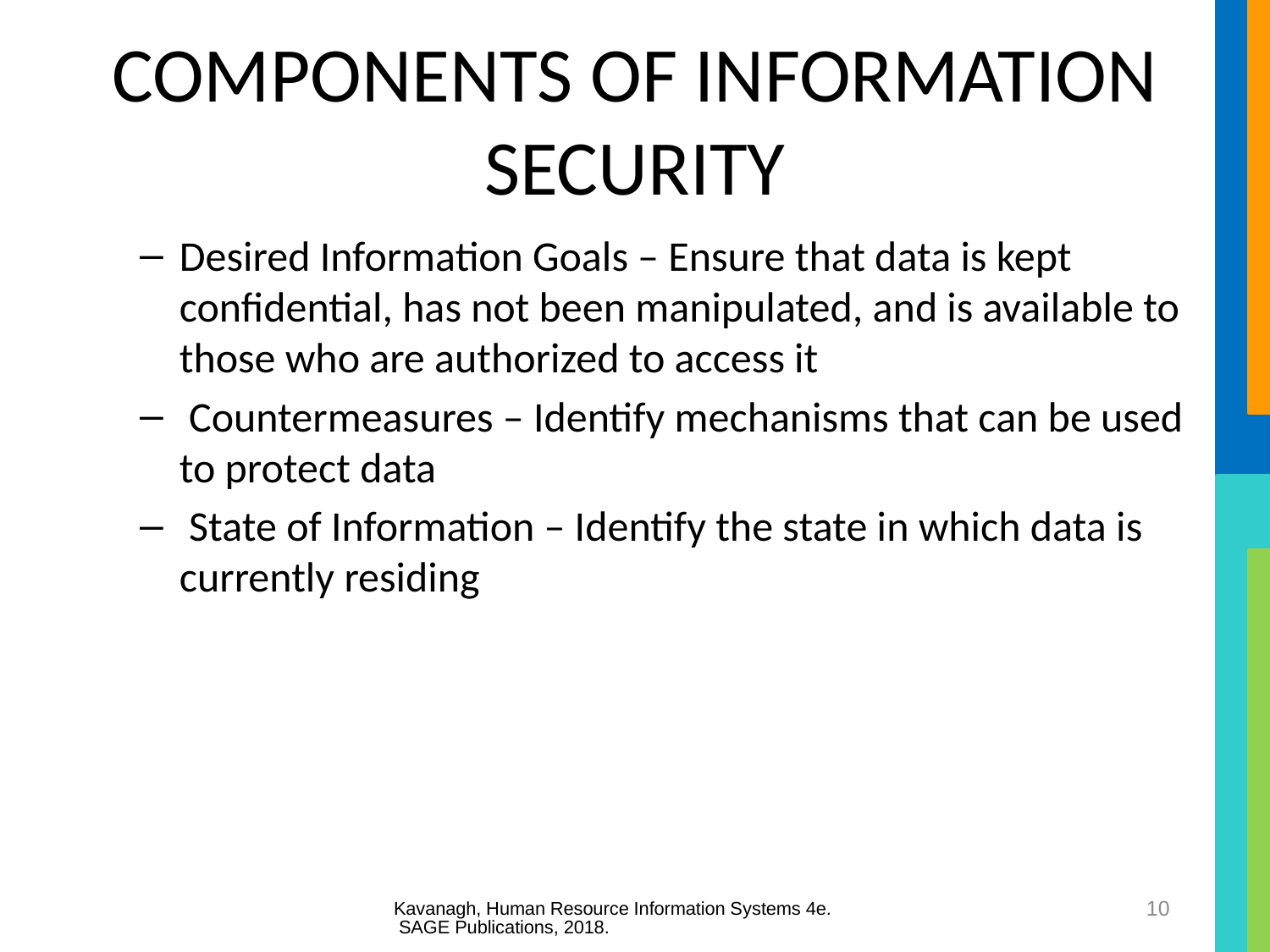

# COMPONENTS OF INFORMATION SECURITY
Desired Information Goals – Ensure that data is kept confidential, has not been manipulated, and is available to those who are authorized to access it
 Countermeasures – Identify mechanisms that can be used to protect data
 State of Information – Identify the state in which data is currently residing
Kavanagh, Human Resource Information Systems 4e. SAGE Publications, 2018.
10